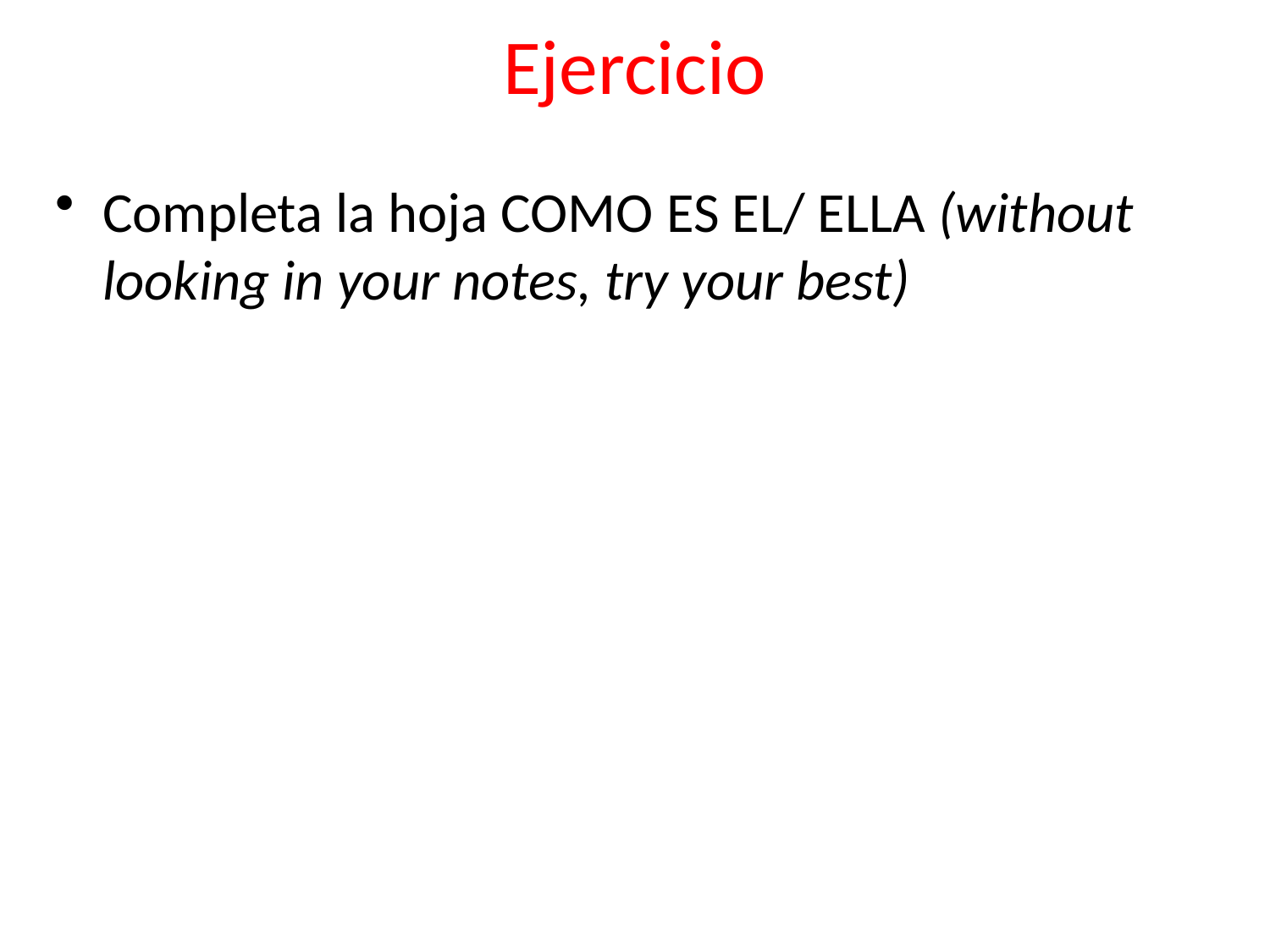

Ejercicio
Completa la hoja COMO ES EL/ ELLA (without looking in your notes, try your best)